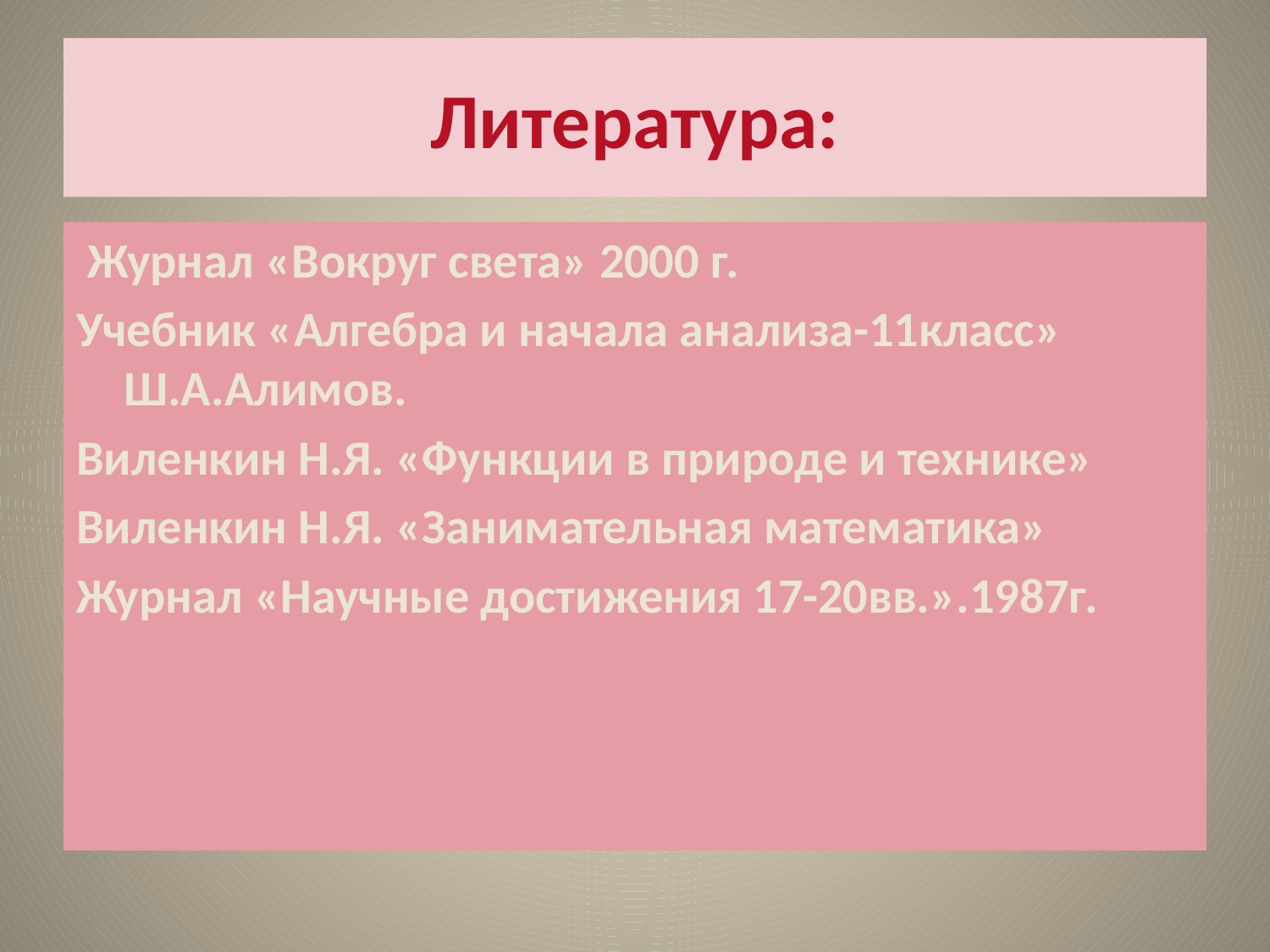

# Литература:
 Журнал «Вокруг света» 2000 г.
Учебник «Алгебра и начала анализа-11класс» Ш.А.Алимов.
Виленкин Н.Я. «Функции в природе и технике»
Виленкин Н.Я. «Занимательная математика»
Журнал «Научные достижения 17-20вв.».1987г.